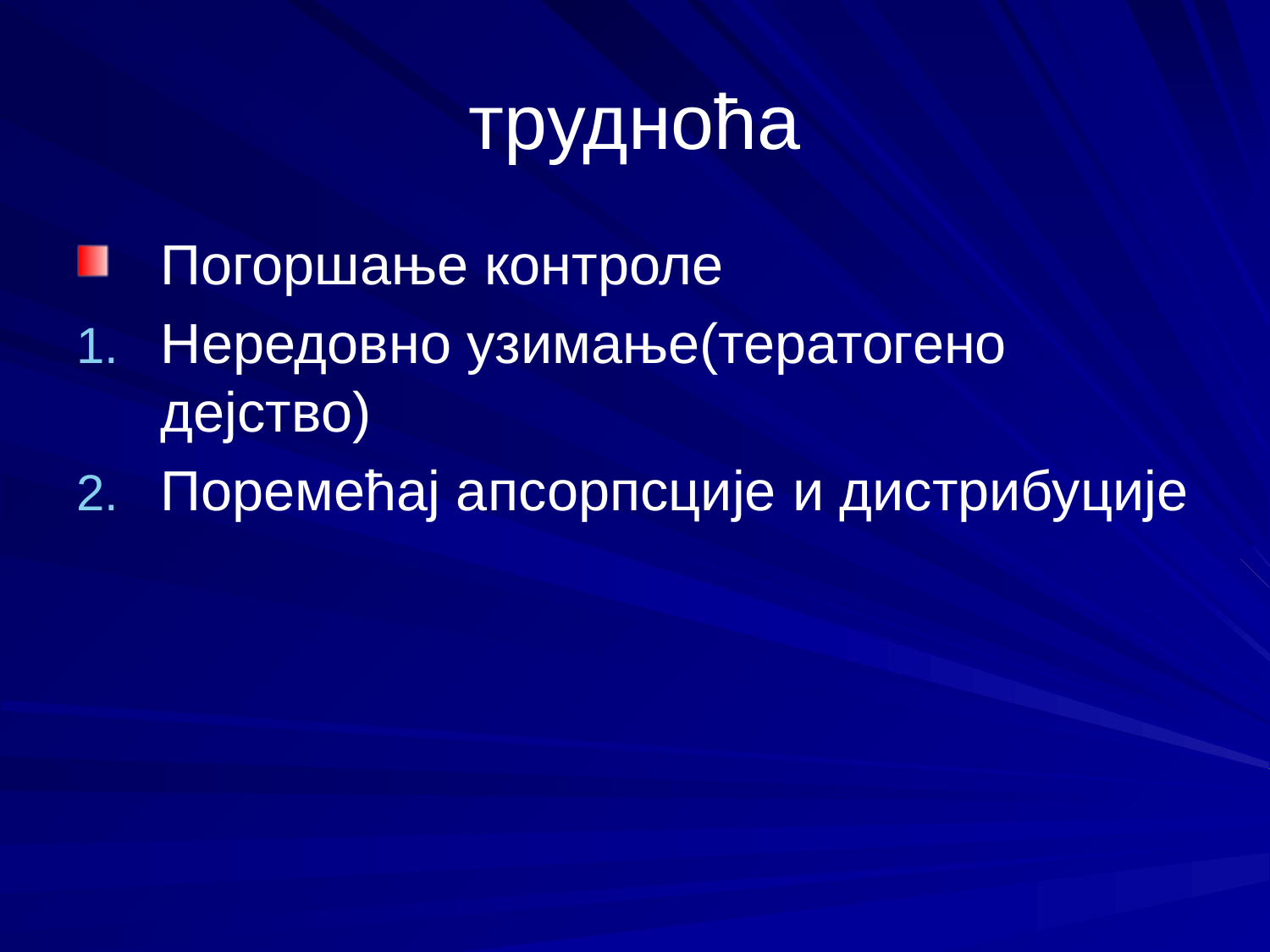

# трудноћа
Погоршање контроле
Нередовно узимање(тератогено дејство)
Поремећај апсорпсције и дистрибуције